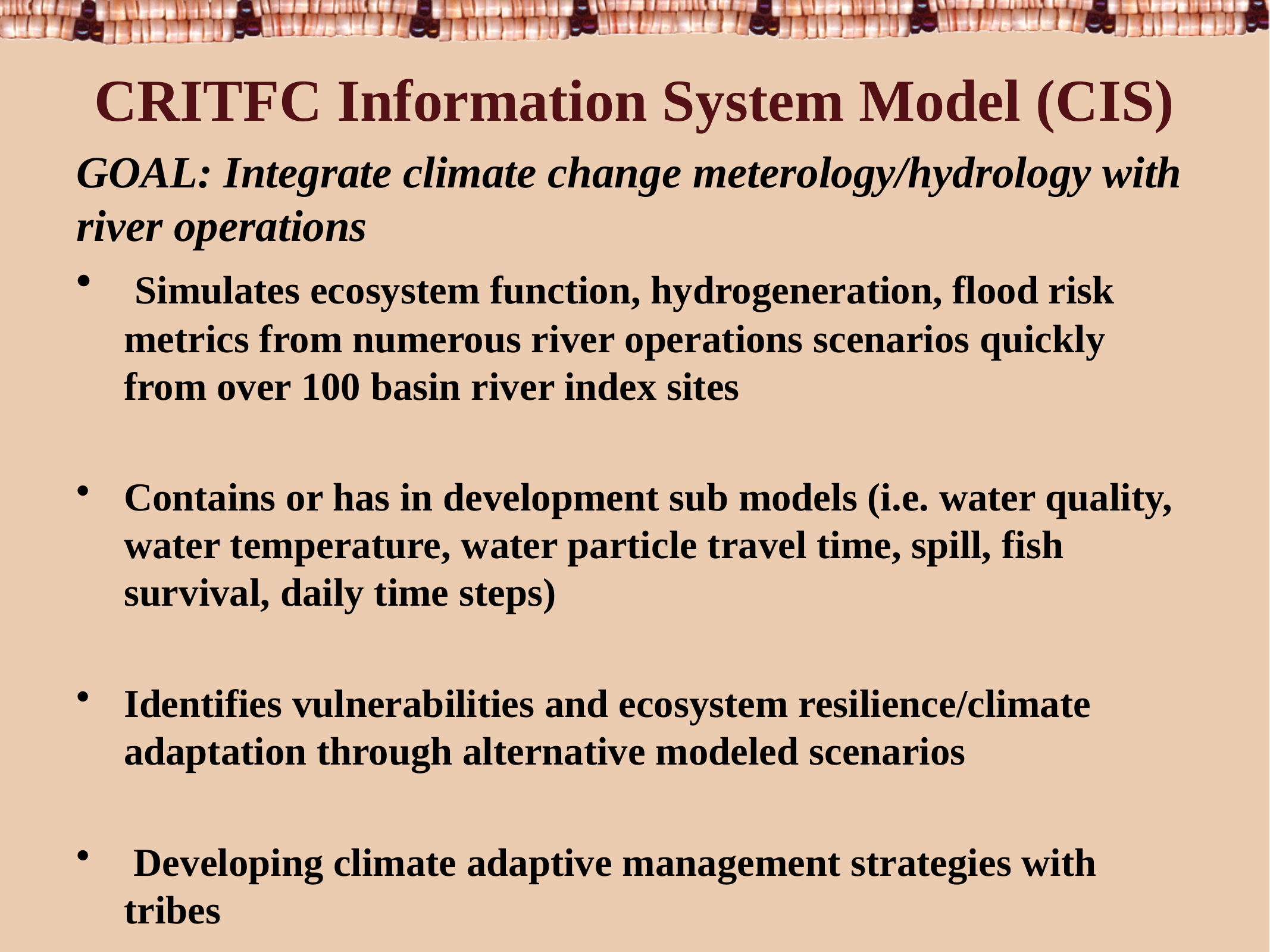

# CRITFC Information System Model (CIS)

GOAL: Integrate climate change meterology/hydrology with river operations
 Simulates ecosystem function, hydrogeneration, flood risk metrics from numerous river operations scenarios quickly from over 100 basin river index sites

Contains or has in development sub models (i.e. water quality, water temperature, water particle travel time, spill, fish survival, daily time steps)

Identifies vulnerabilities and ecosystem resilience/climate adaptation through alternative modeled scenarios

 Developing climate adaptive management strategies with tribes